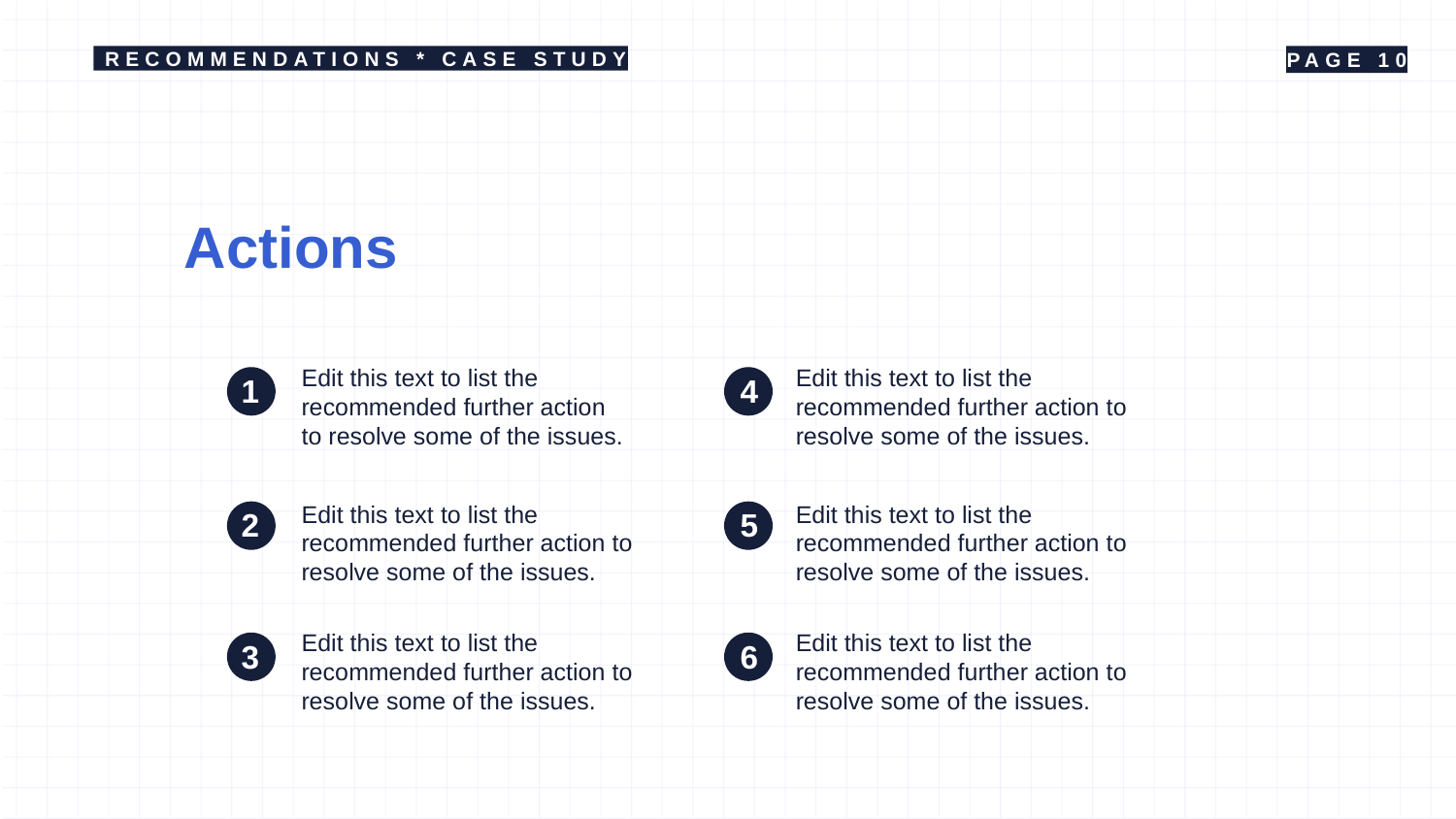

RECOMMENDATIONS * CASE STUDY
PAGE 10
Actions
Edit this text to list the recommended further action to resolve some of the issues.
Edit this text to list the recommended further action to resolve some of the issues.

1
4
Edit this text to list the recommended further action to resolve some of the issues.
Edit this text to list the recommended further action to resolve some of the issues.

2
5
Edit this text to list the recommended further action to resolve some of the issues.
Edit this text to list the recommended further action to resolve some of the issues.

3
6